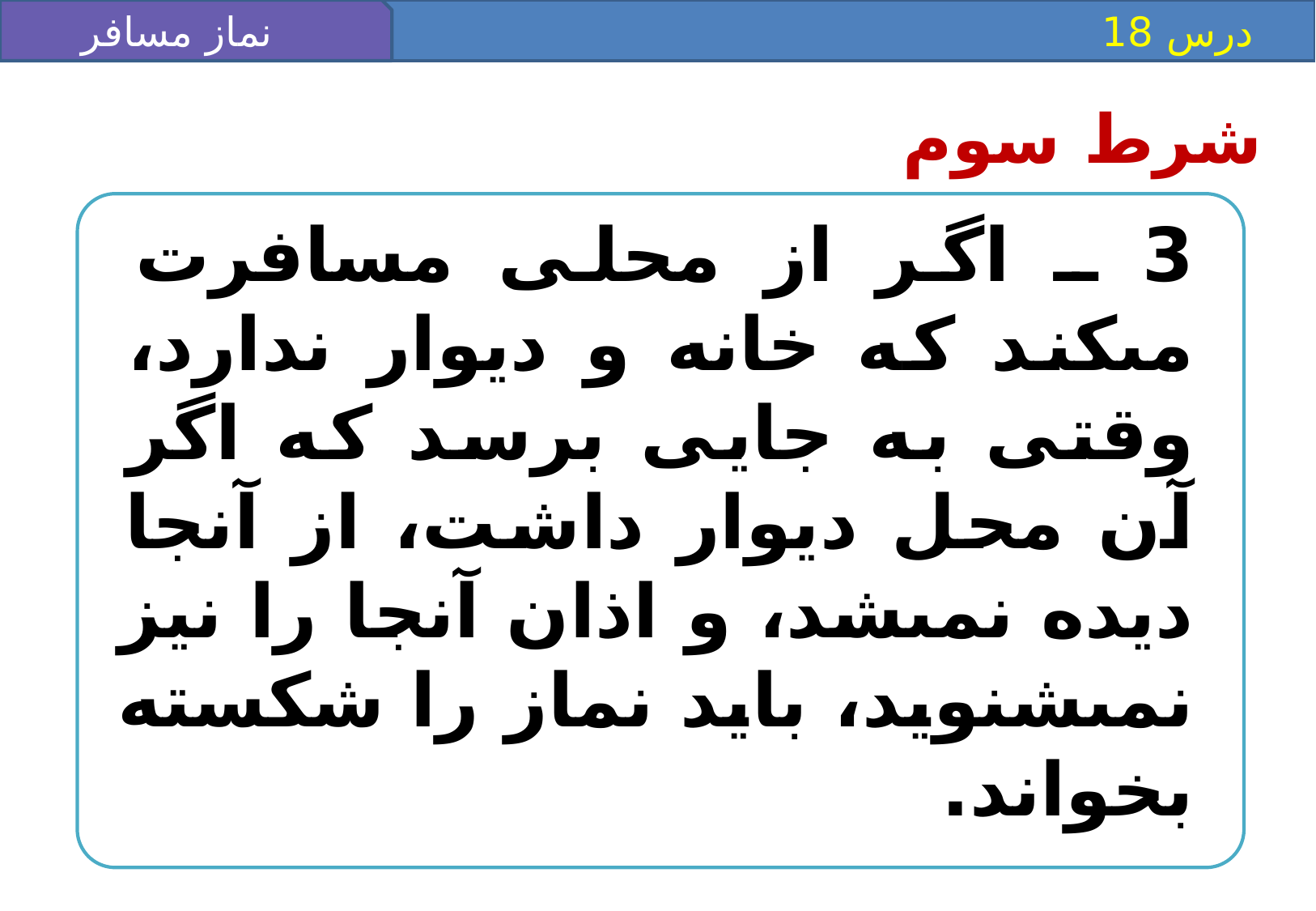

نماز مسافر (1)
 درس 18
شرط سوم

3 ـ اگر از محلى مسافرت مى‏كند كه خانه و ديوار ندارد، وقتى به جايى برسد كه اگر آن محل ديوار داشت، از آنجا ديده نمى‏شد، و اذان آنجا را نيز نمى‏شنويد، بايد نماز را شكسته بخواند.